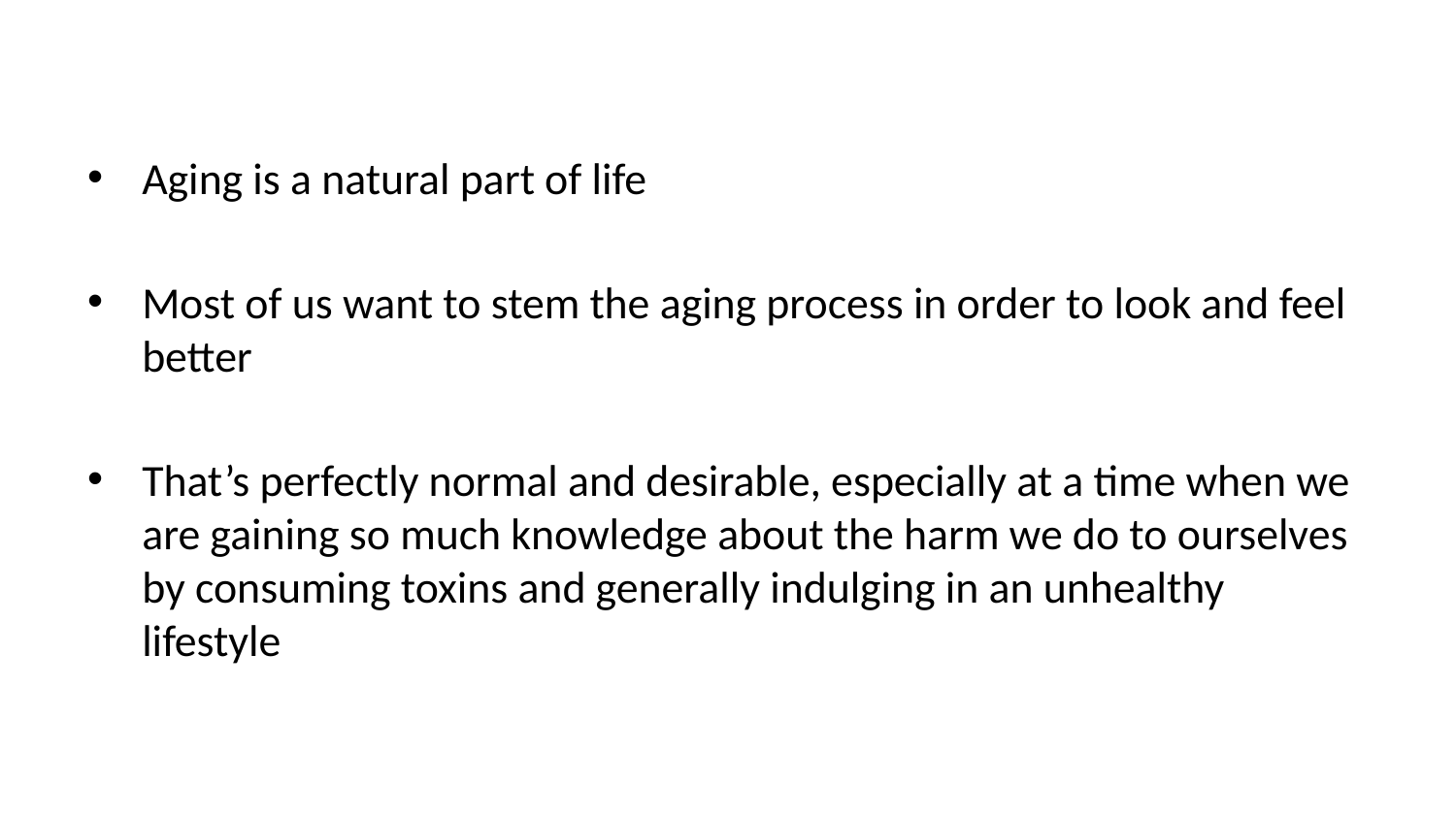

Aging is a natural part of life

Most of us want to stem the aging process in order to look and feel better

That’s perfectly normal and desirable, especially at a time when we are gaining so much knowledge about the harm we do to ourselves by consuming toxins and generally indulging in an unhealthy lifestyle